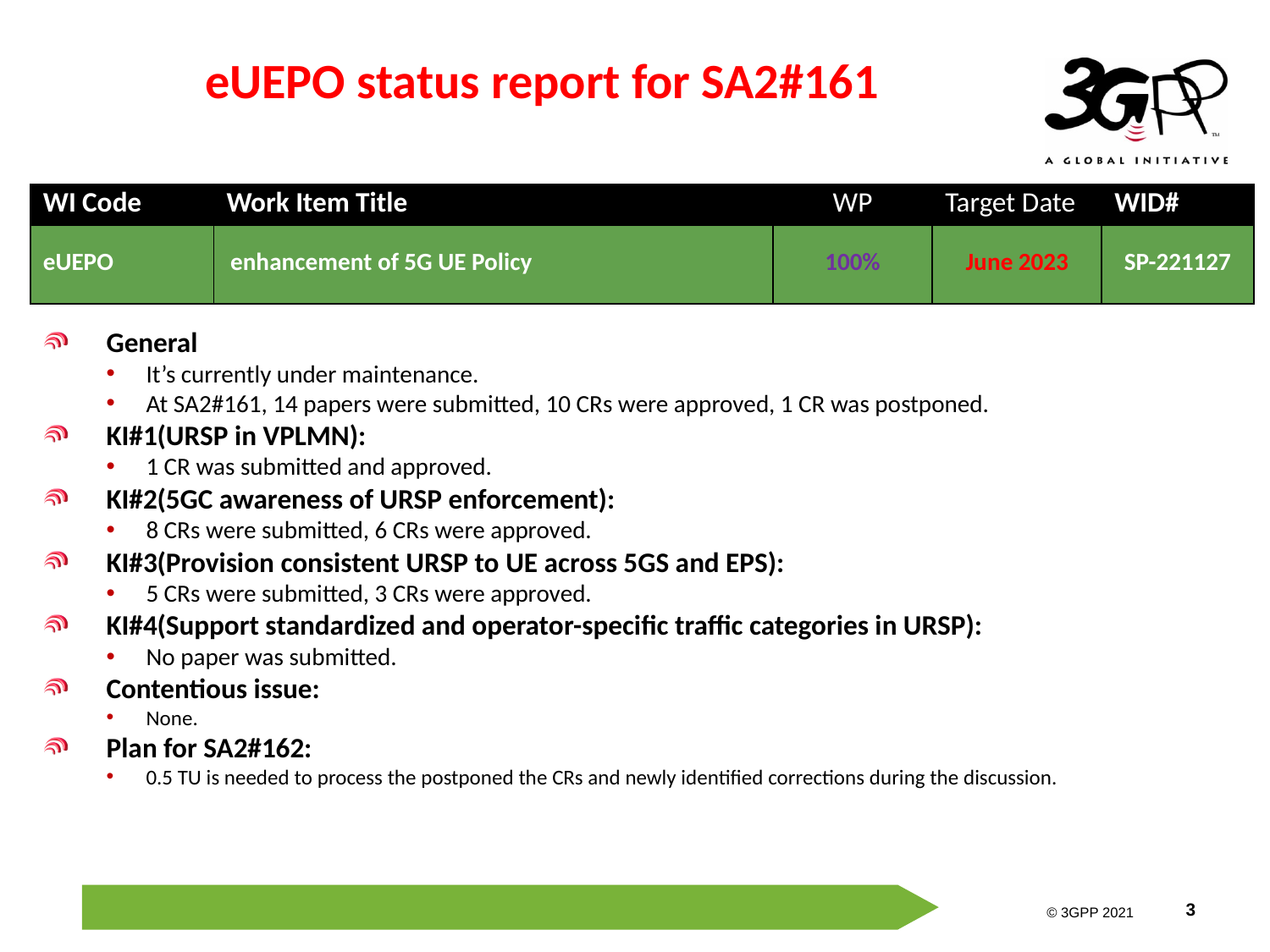

# eUEPO status report for SA2#161
| WI Code | Work Item Title | WP | Target Date | WID# |
| --- | --- | --- | --- | --- |
| eUEPO | enhancement of 5G UE Policy | 100% | June 2023 | SP-221127 |
General
It’s currently under maintenance.
At SA2#161, 14 papers were submitted, 10 CRs were approved, 1 CR was postponed.
KI#1(URSP in VPLMN):
1 CR was submitted and approved.
KI#2(5GC awareness of URSP enforcement):
8 CRs were submitted, 6 CRs were approved.
KI#3(Provision consistent URSP to UE across 5GS and EPS):
5 CRs were submitted, 3 CRs were approved.
KI#4(Support standardized and operator-specific traffic categories in URSP):
No paper was submitted.
Contentious issue:
None.
Plan for SA2#162:
0.5 TU is needed to process the postponed the CRs and newly identified corrections during the discussion.